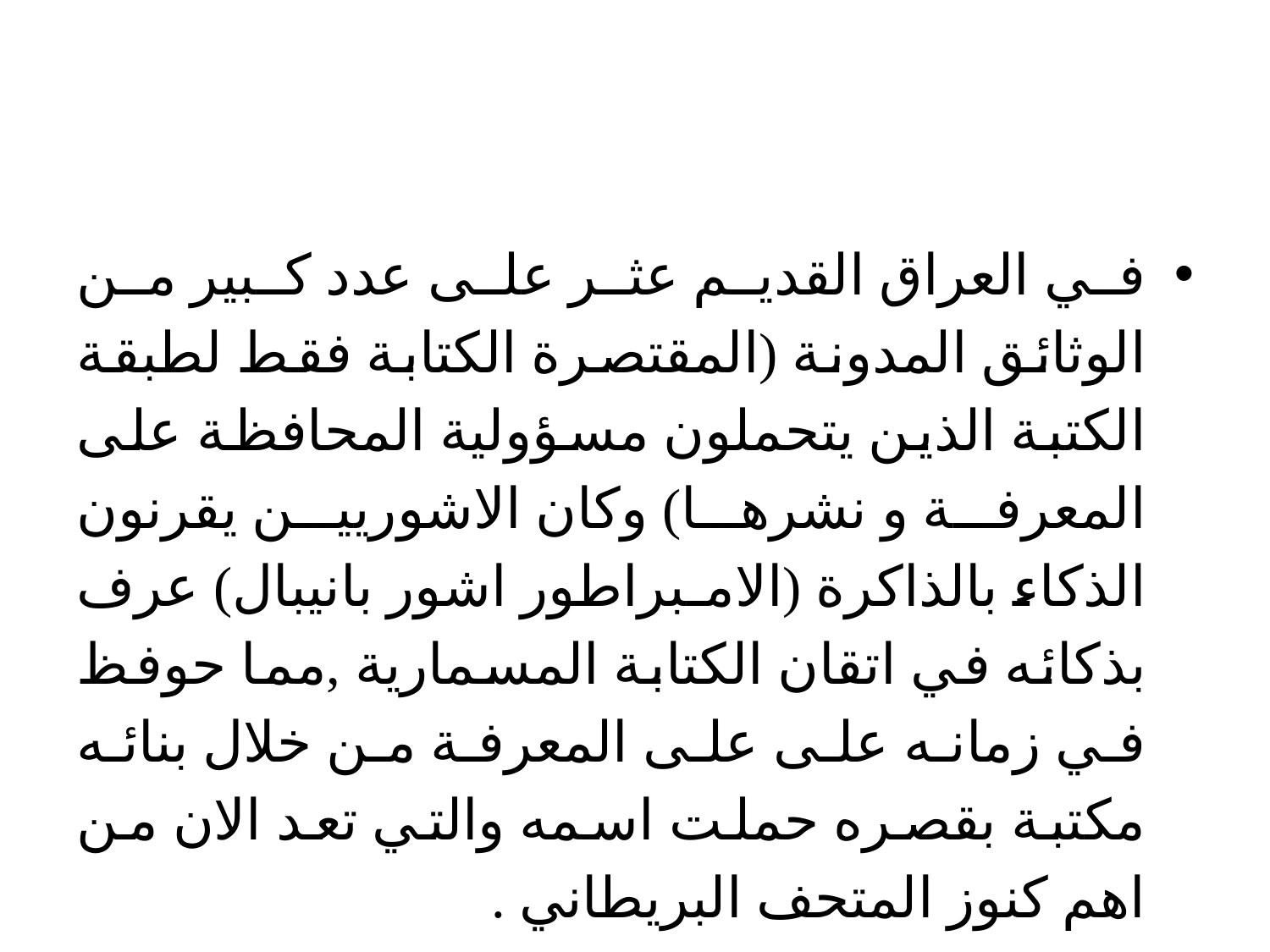

في العراق القديم عثر على عدد كبير من الوثائق المدونة (المقتصرة الكتابة فقط لطبقة الكتبة الذين يتحملون مسؤولية المحافظة على المعرفة و نشرها) وكان الاشوريين يقرنون الذكاء بالذاكرة (الامبراطور اشور بانيبال) عرف بذكائه في اتقان الكتابة المسمارية ,مما حوفظ في زمانه على على المعرفة من خلال بنائه مكتبة بقصره حملت اسمه والتي تعد الان من اهم كنوز المتحف البريطاني .